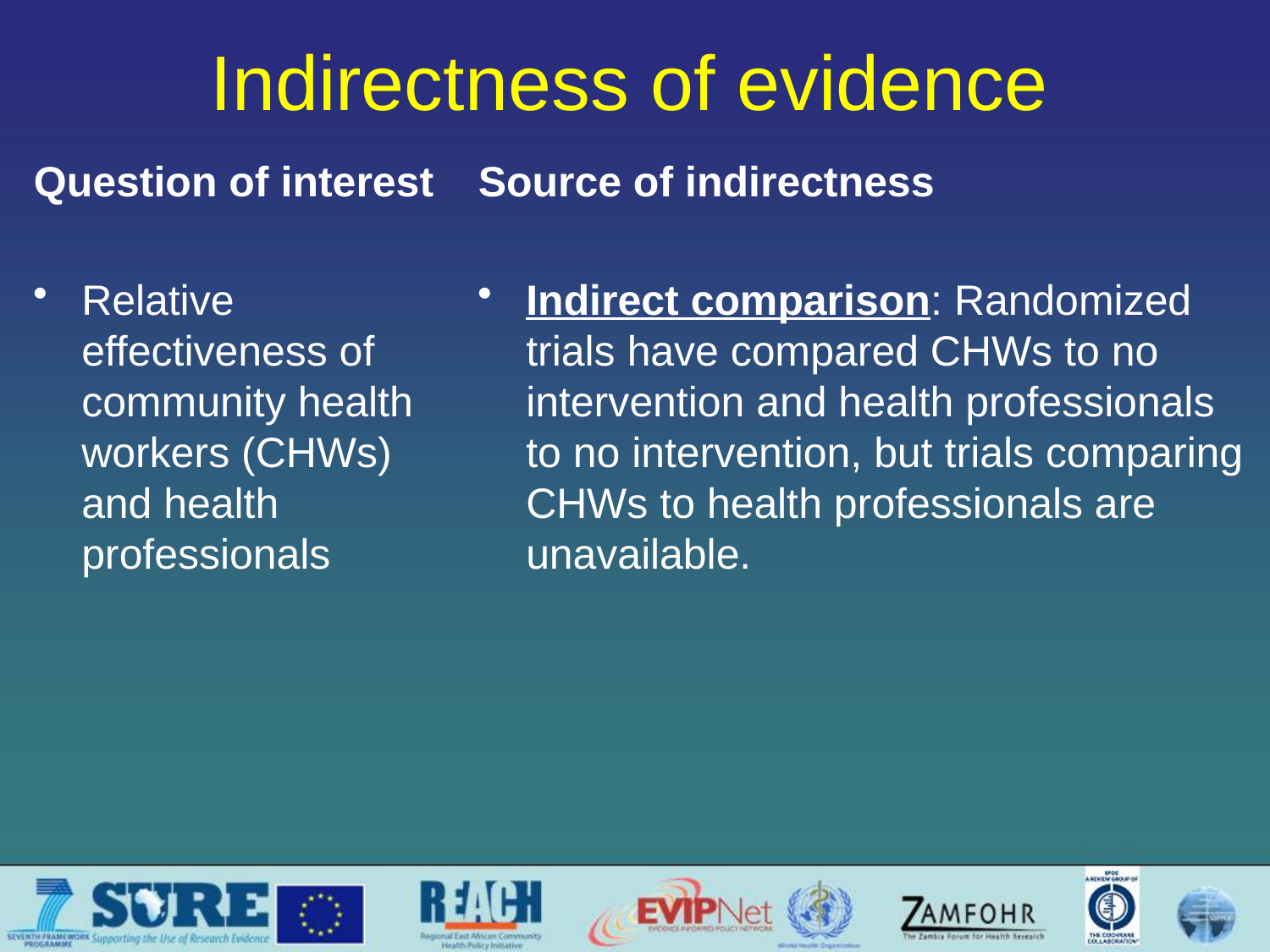

# Indirectness of evidence
Question of interest

Relative effectiveness of community health workers (CHWs) and health professionals
Source of indirectness

Indirect comparison: Randomized trials have compared CHWs to no intervention and health professionals to no intervention, but trials comparing CHWs to health professionals are unavailable.